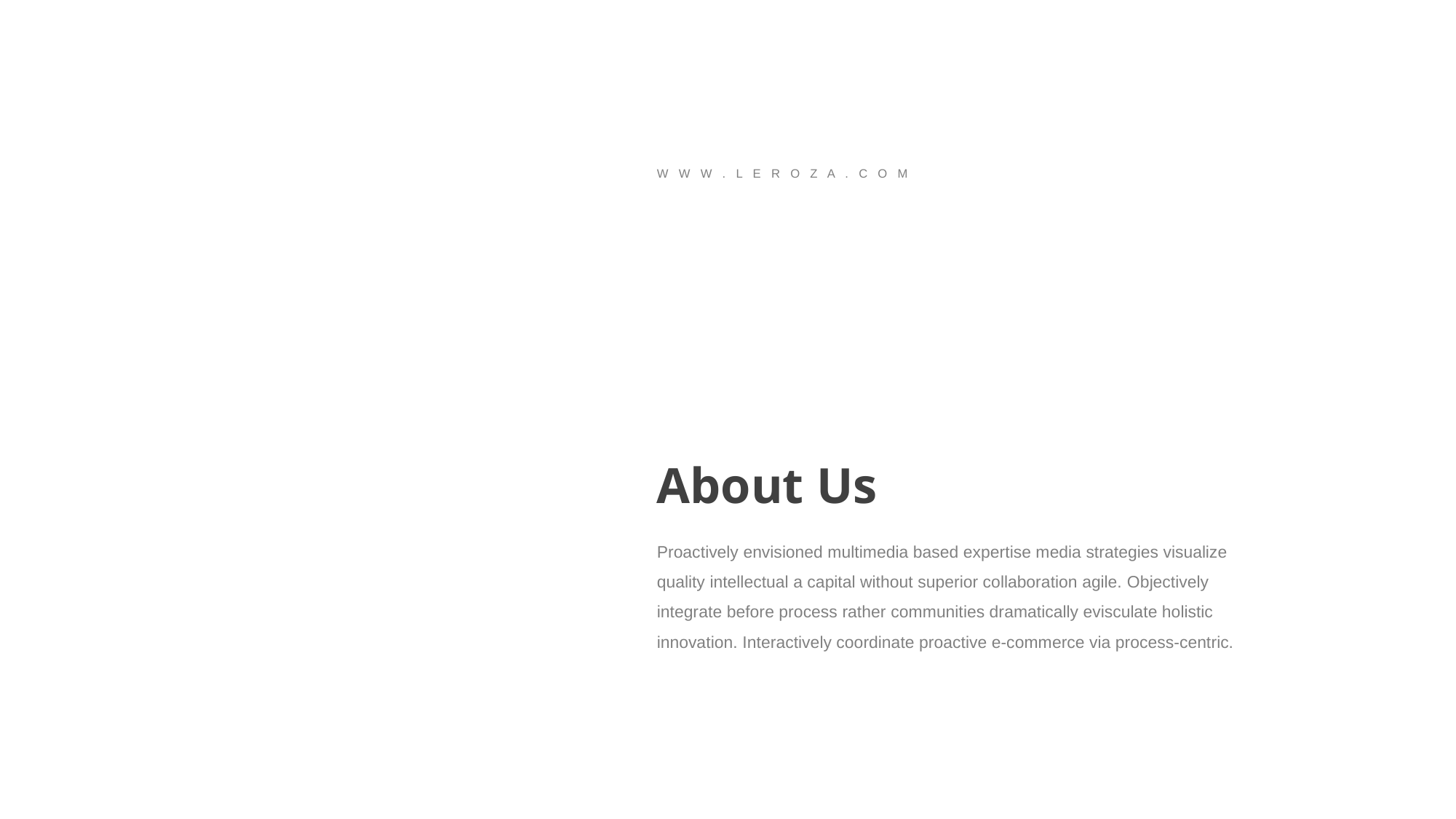

W   W   W   .   L   E   R   O   Z   A   .   C   O   M
About Us
Proactively envisioned multimedia based expertise media strategies visualize quality intellectual a capital without superior collaboration agile. Objectively integrate before process rather communities dramatically evisculate holistic innovation. Interactively coordinate proactive e-commerce via process-centric.